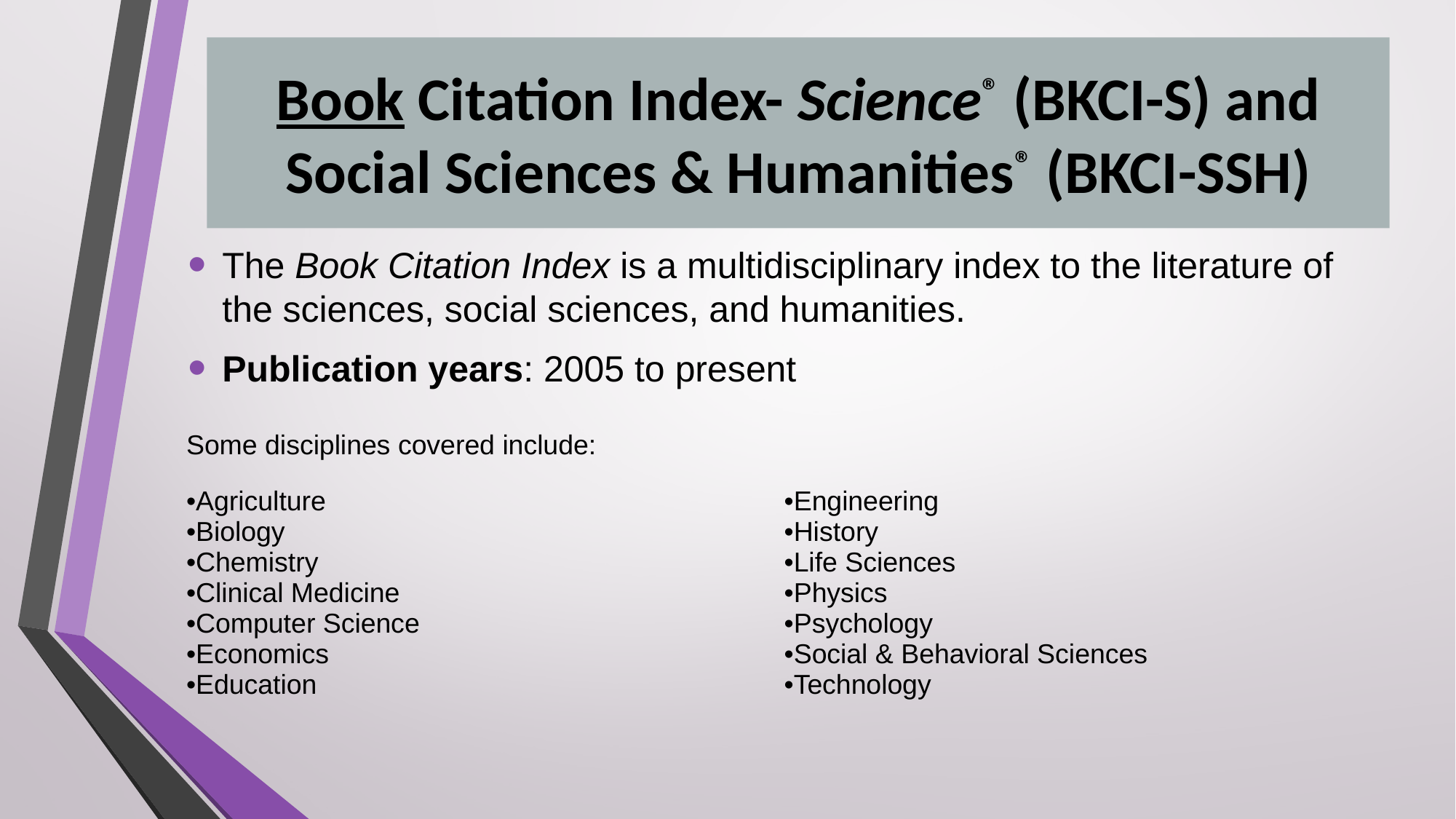

# Book Citation Index- Science® (BKCI-S) and Social Sciences & Humanities® (BKCI-SSH)
The Book Citation Index is a multidisciplinary index to the literature of the sciences, social sciences, and humanities.
Publication years: 2005 to present

| Some disciplines covered include: |  |
| --- | --- |
| Agriculture Biology Chemistry Clinical Medicine Computer Science Economics Education | Engineering History Life Sciences Physics Psychology Social & Behavioral Sciences Technology |